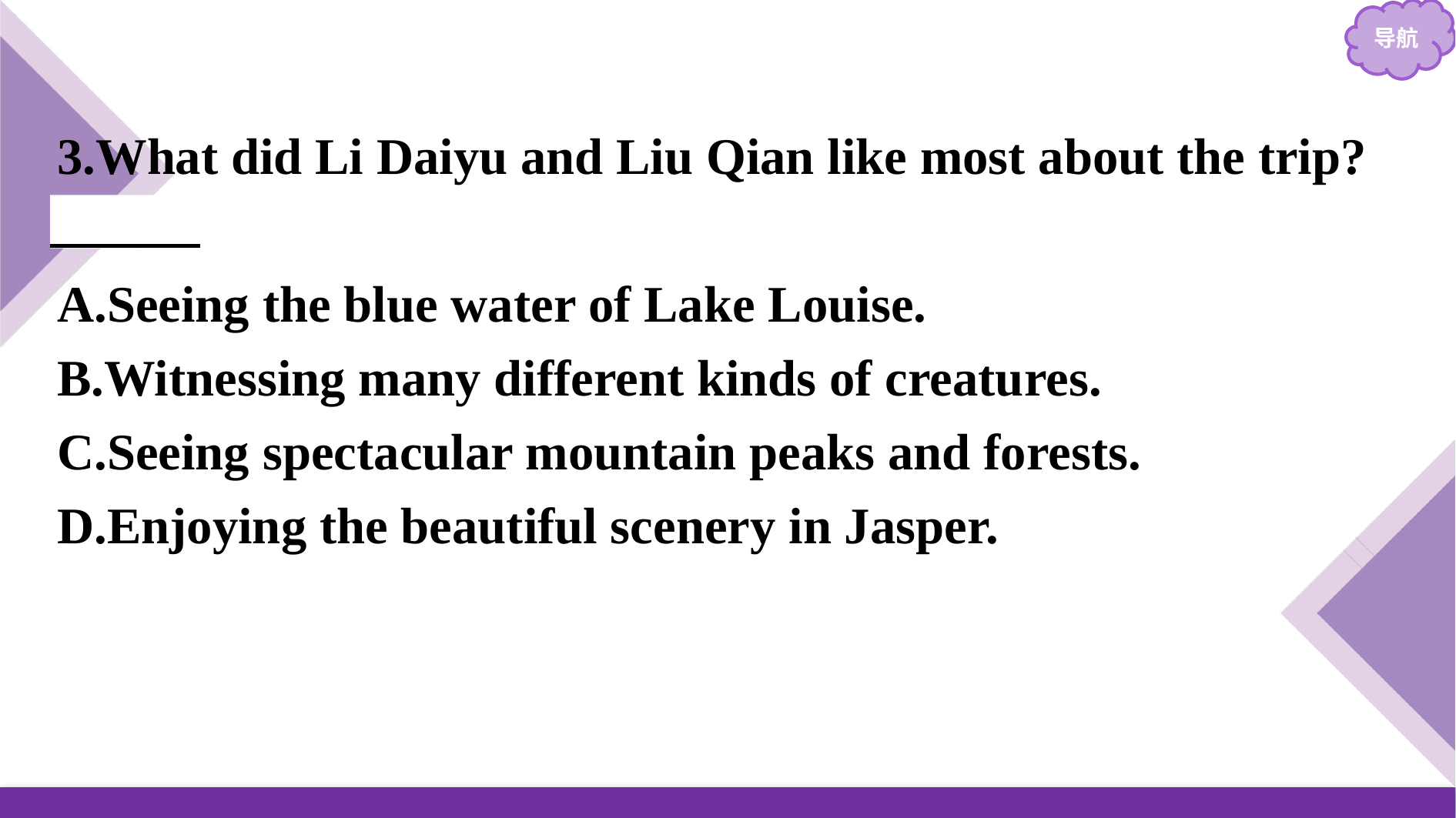

3.What did Li Daiyu and Liu Qian like most about the trip?
　B
A.Seeing the blue water of Lake Louise.
B.Witnessing many different kinds of creatures.
C.Seeing spectacular mountain peaks and forests.
D.Enjoying the beautiful scenery in Jasper.